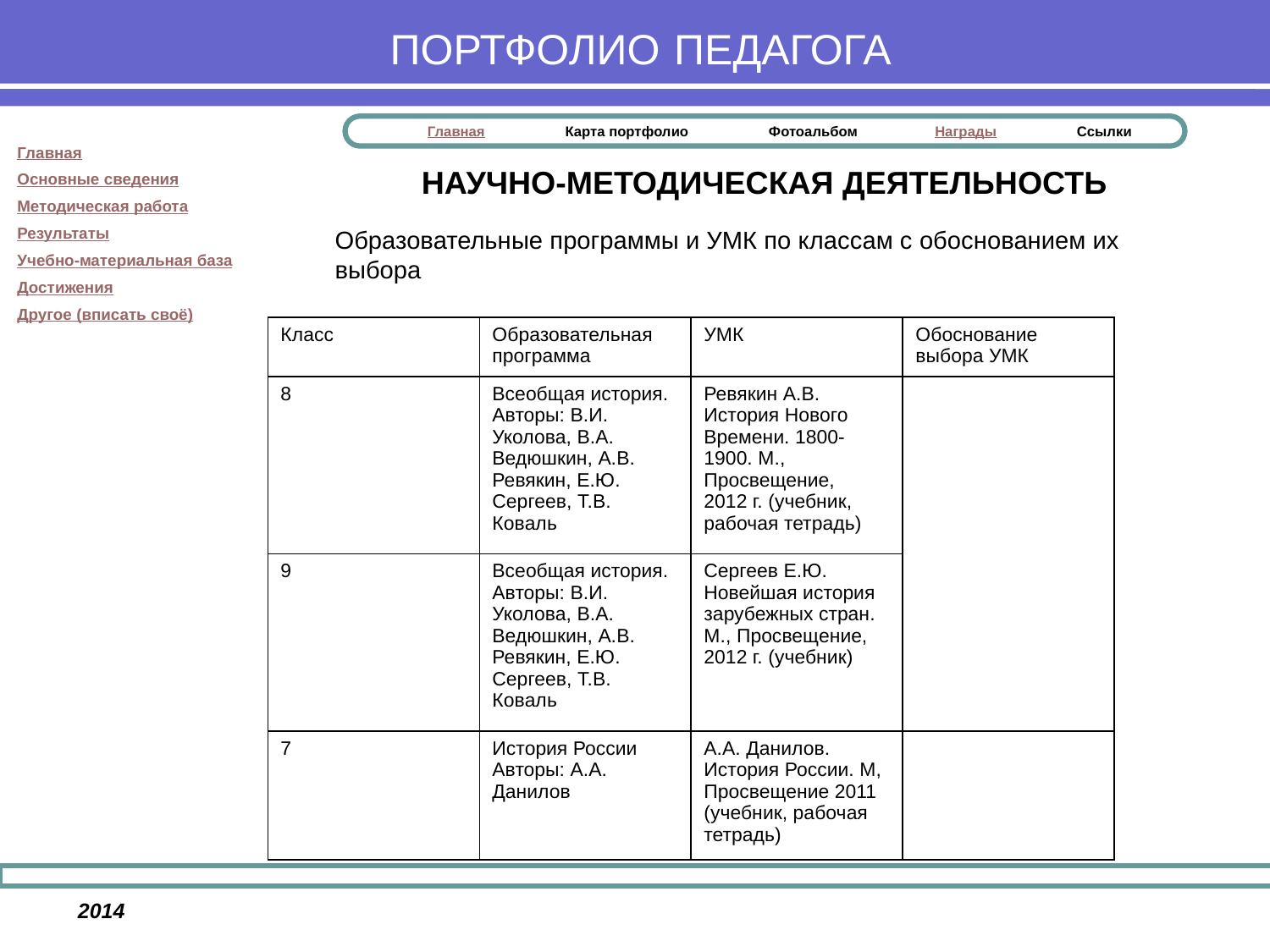

# ПОРТФОЛИО ПЕДАГОГА
НАУЧНО-МЕТОДИЧЕСКАЯ ДЕЯТЕЛЬНОСТЬ
Образовательные программы и УМК по классам с обоснованием их выбора

| Класс | Образовательная программа | УМК | Обоснование выбора УМК |
| --- | --- | --- | --- |
| 8 | Всеобщая история. Авторы: В.И. Уколова, В.А. Ведюшкин, А.В. Ревякин, Е.Ю. Сергеев, Т.В. Коваль | Ревякин А.В. История Нового Времени. 1800-1900. М., Просвещение, 2012 г. (учебник, рабочая тетрадь) |  |
| 9 | Всеобщая история. Авторы: В.И. Уколова, В.А. Ведюшкин, А.В. Ревякин, Е.Ю. Сергеев, Т.В. Коваль | Сергеев Е.Ю. Новейшая история зарубежных стран. М., Просвещение, 2012 г. (учебник) |  |
| 7 | История России Авторы: А.А. Данилов | А.А. Данилов. История России. М, Просвещение 2011 (учебник, рабочая тетрадь) |  |
2014